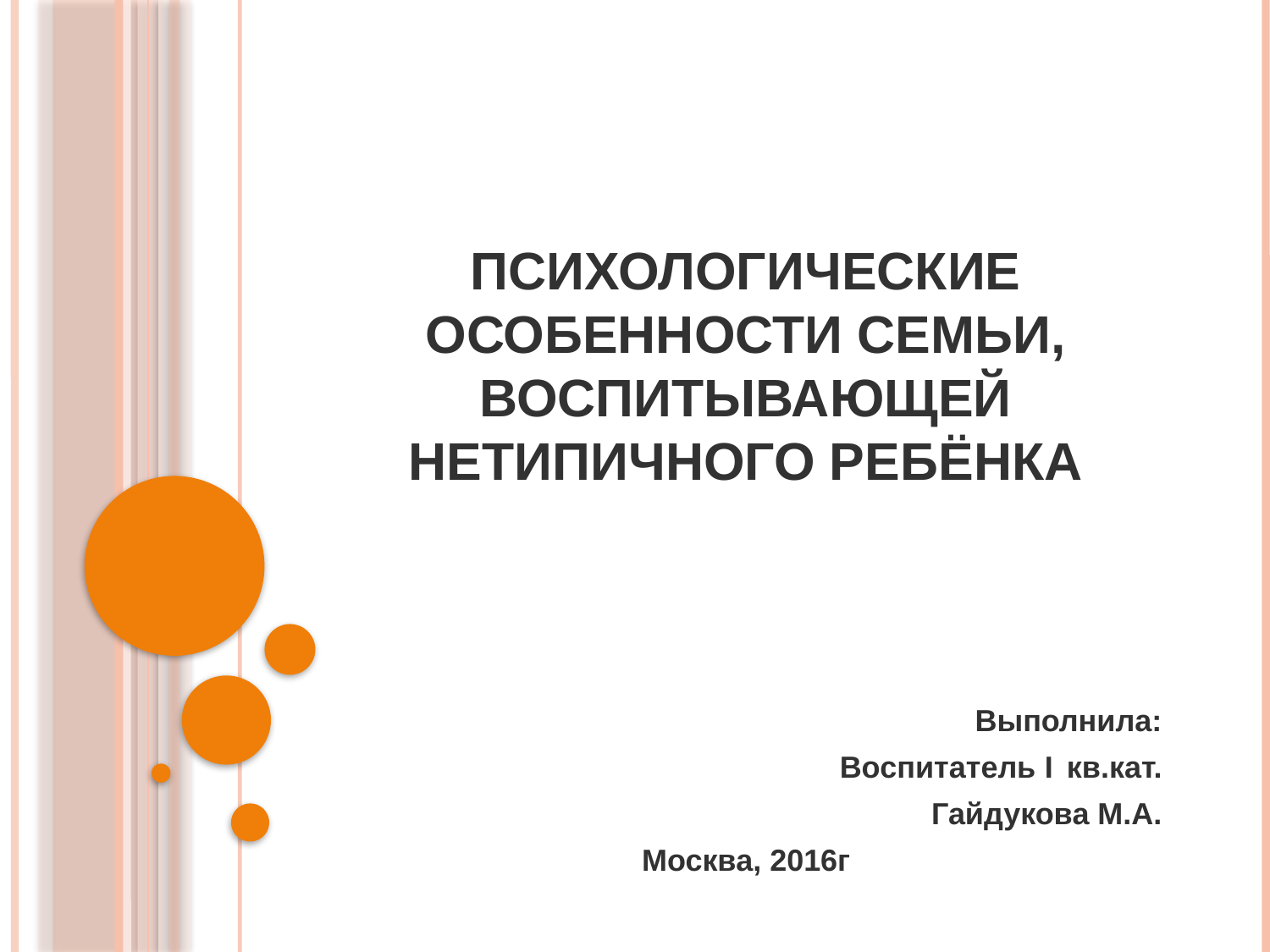

# Психологические особенности семьи, воспитывающей нетипичного ребёнка
Выполнила:
Воспитатель I кв.кат.
Гайдукова М.А.
Москва, 2016г